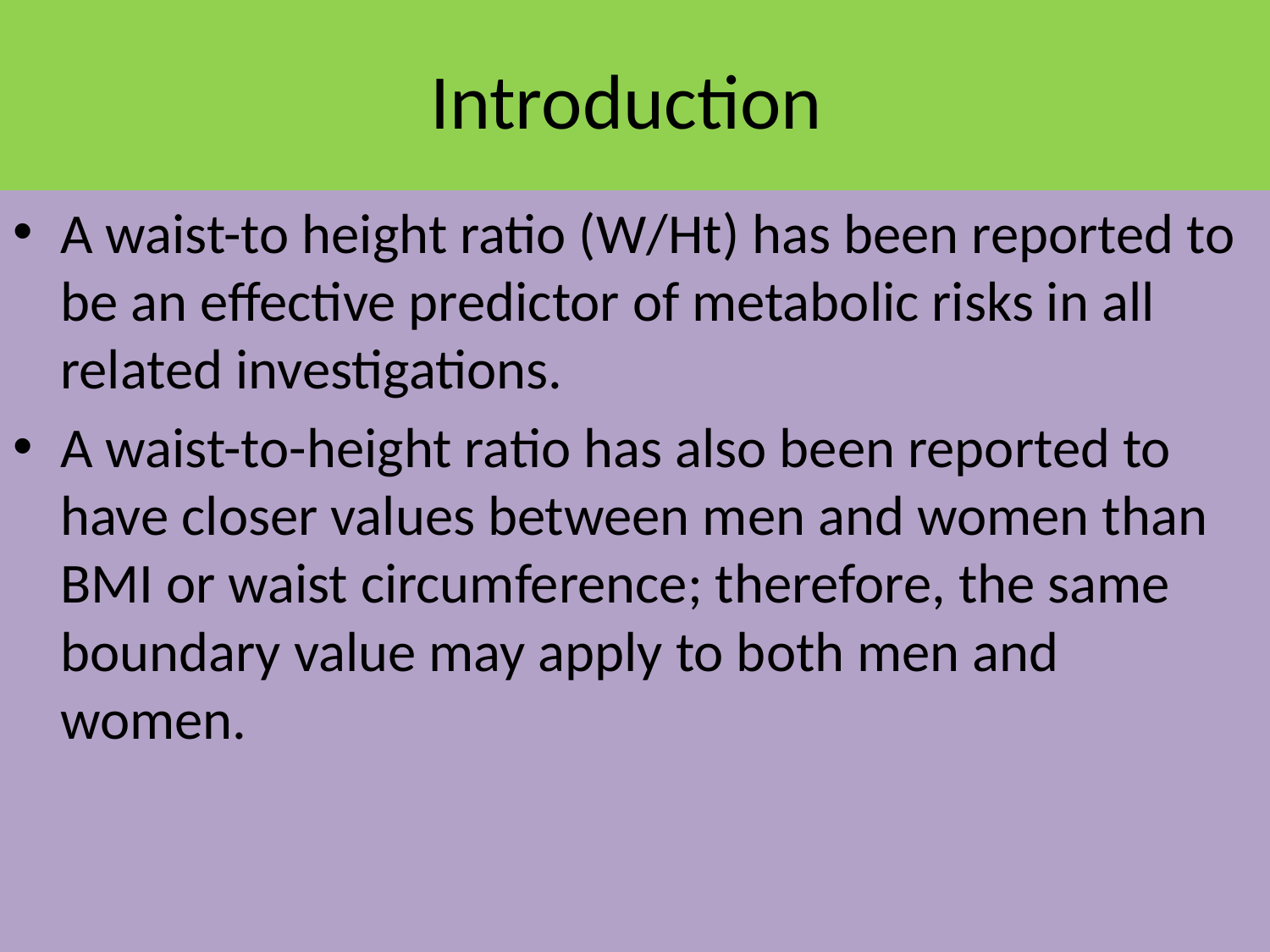

# Introduction
A waist-to height ratio (W/Ht) has been reported to be an effective predictor of metabolic risks in all related investigations.
A waist-to-height ratio has also been reported to have closer values between men and women than BMI or waist circumference; therefore, the same boundary value may apply to both men and women.